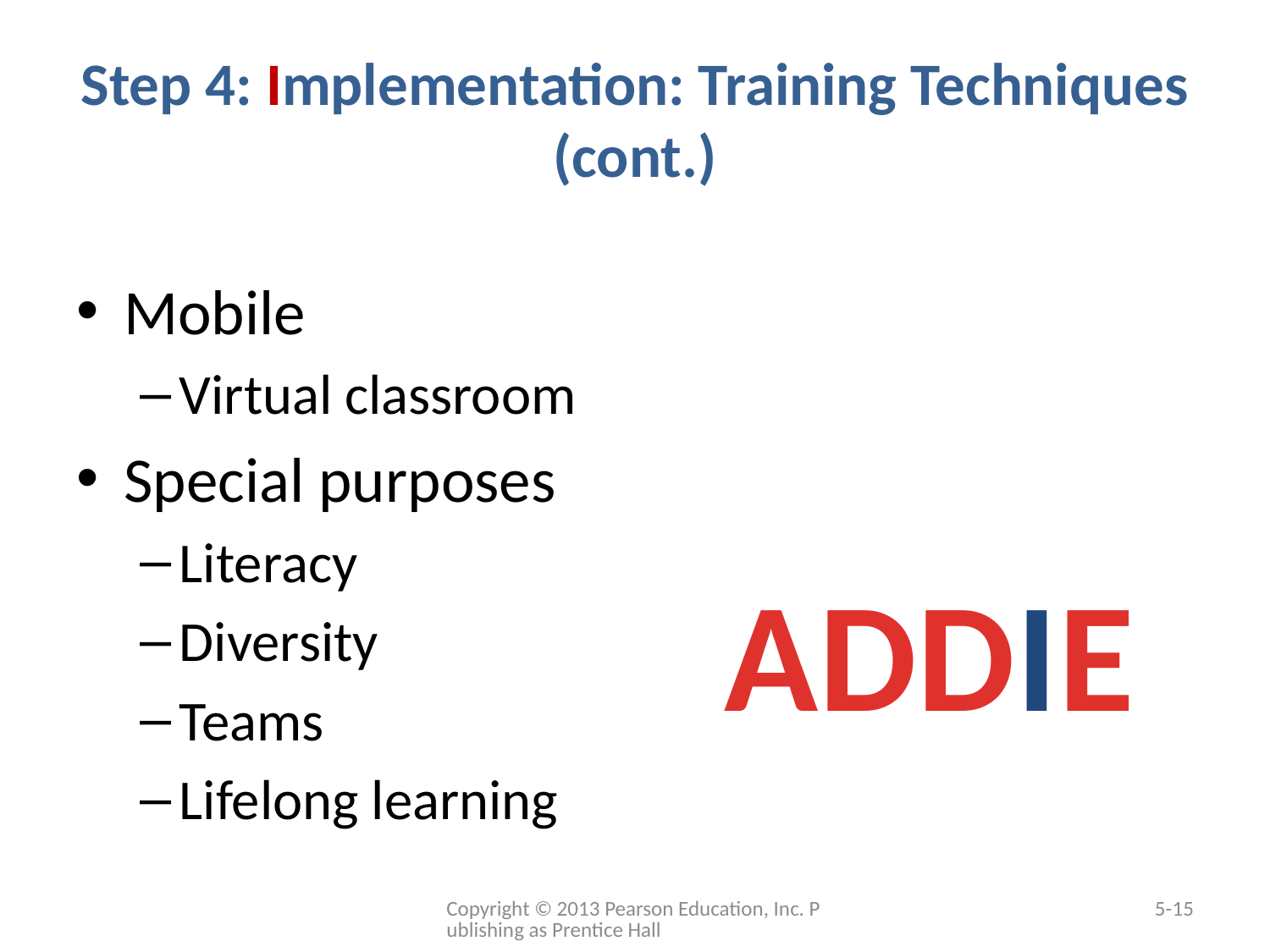

# Step 4: Implementation: Training Techniques (cont.)
Mobile
Virtual classroom
Special purposes
Literacy
Diversity
Teams
Lifelong learning
ADDIE
Copyright © 2013 Pearson Education, Inc. Publishing as Prentice Hall
5-15